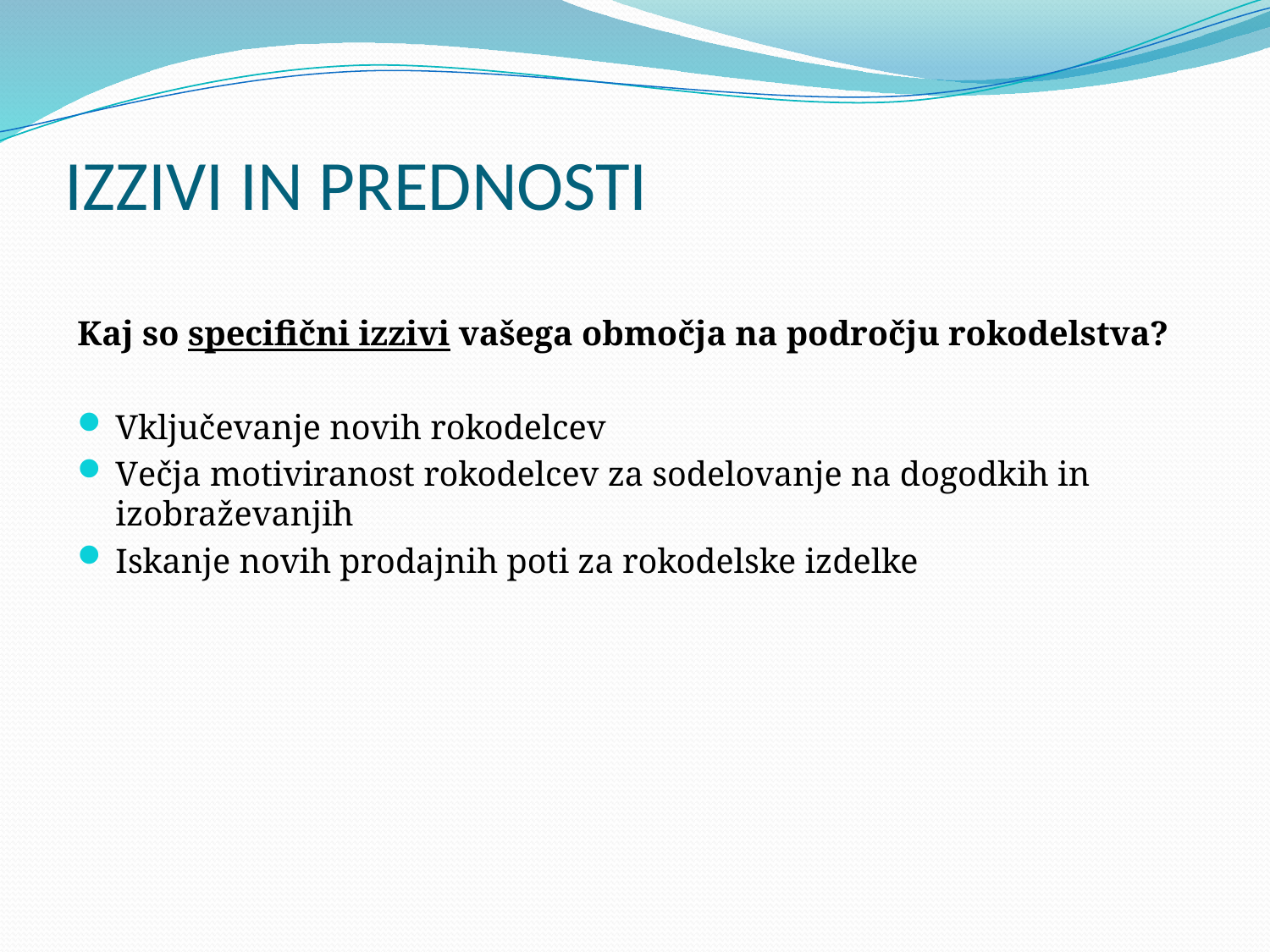

# IZZIVI IN PREDNOSTI
Kaj so specifični izzivi vašega območja na področju rokodelstva?

Vključevanje novih rokodelcev
Večja motiviranost rokodelcev za sodelovanje na dogodkih in  izobraževanjih
Iskanje novih prodajnih poti za rokodelske izdelke